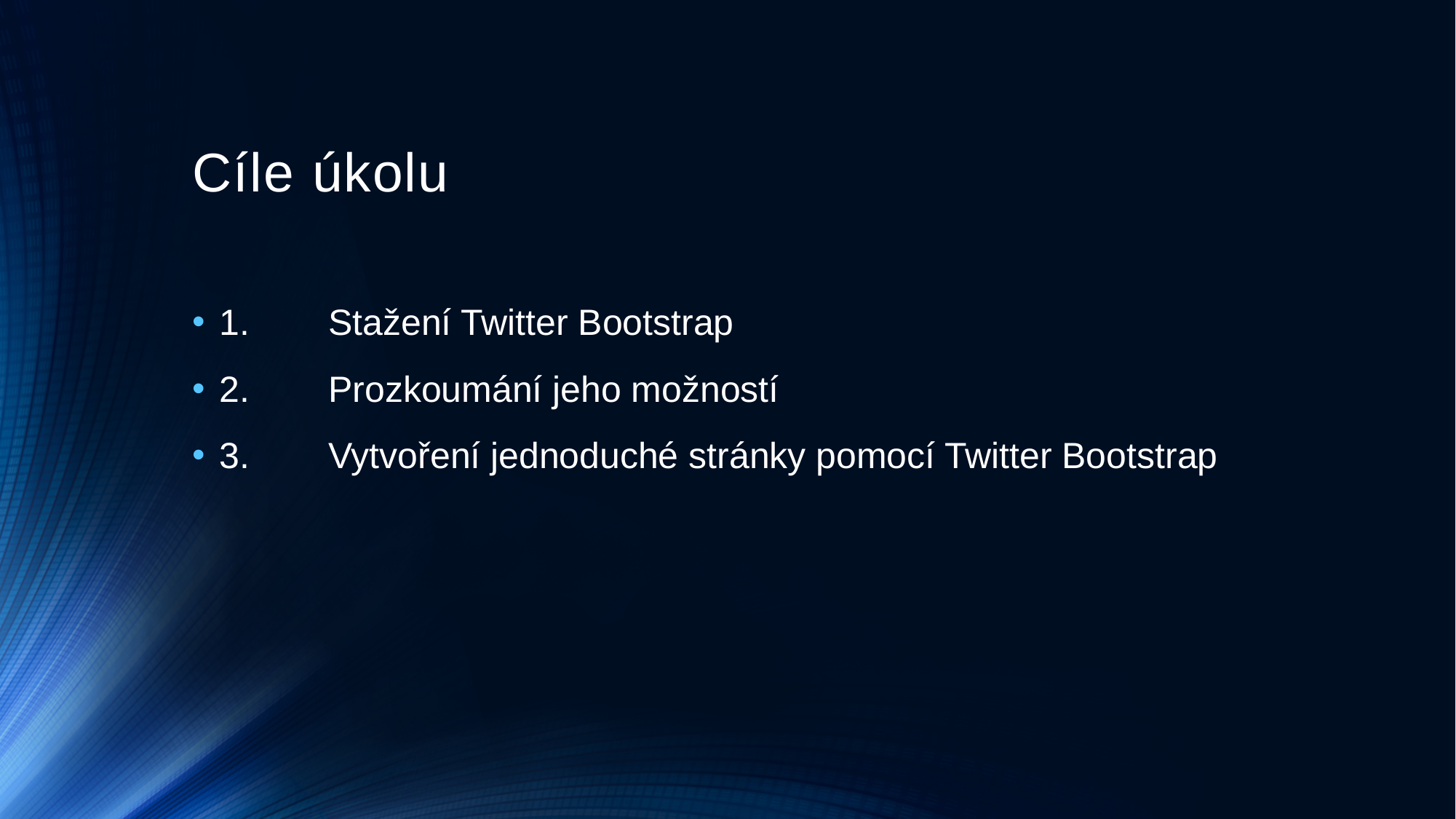

# Cíle úkolu

1.	Stažení Twitter Bootstrap
2.	Prozkoumání jeho možností
3.	Vytvoření jednoduché stránky pomocí Twitter Bootstrap